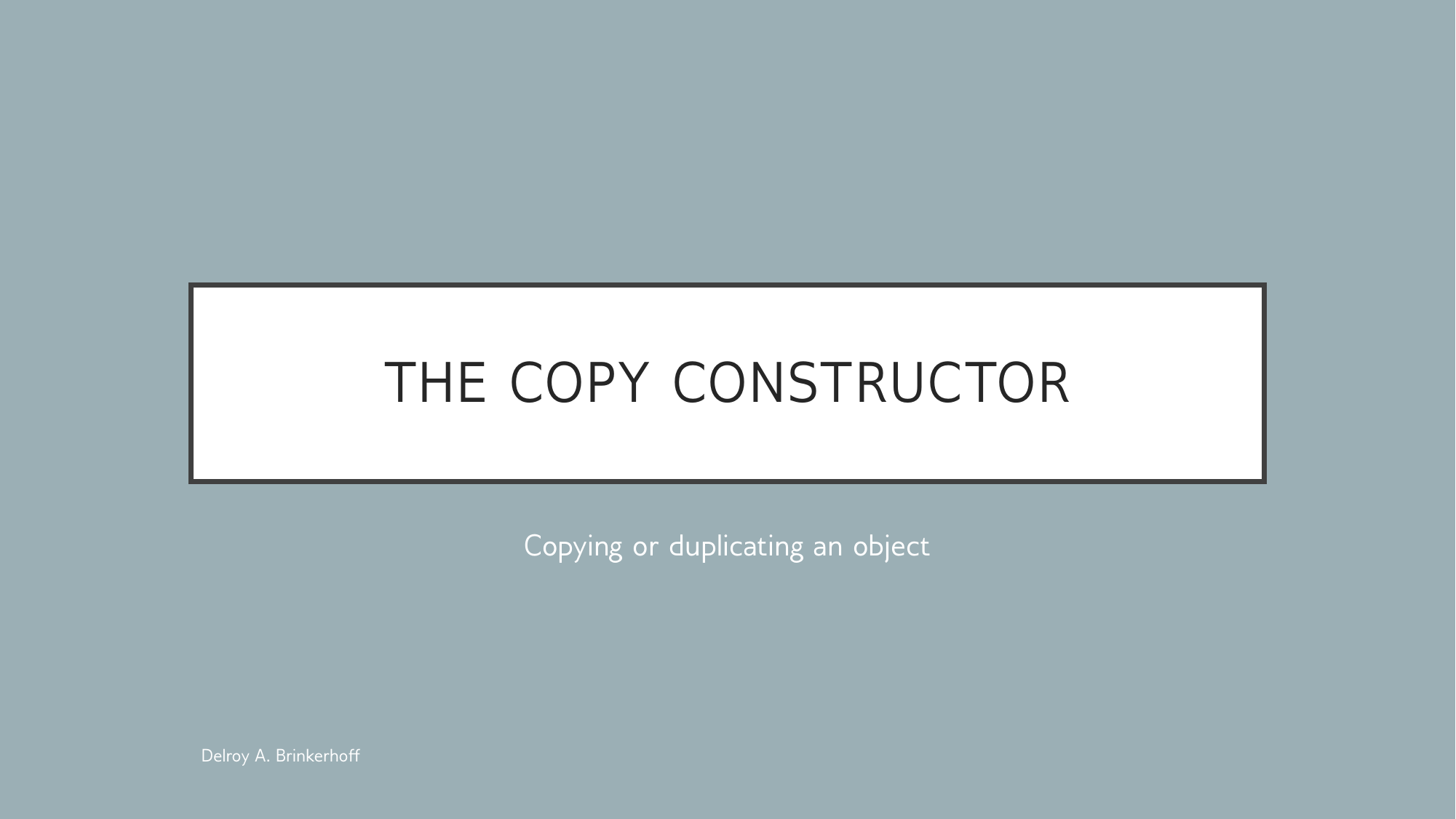

# The Copy Constructor
Copying or duplicating an object
Delroy A. Brinkerhoff